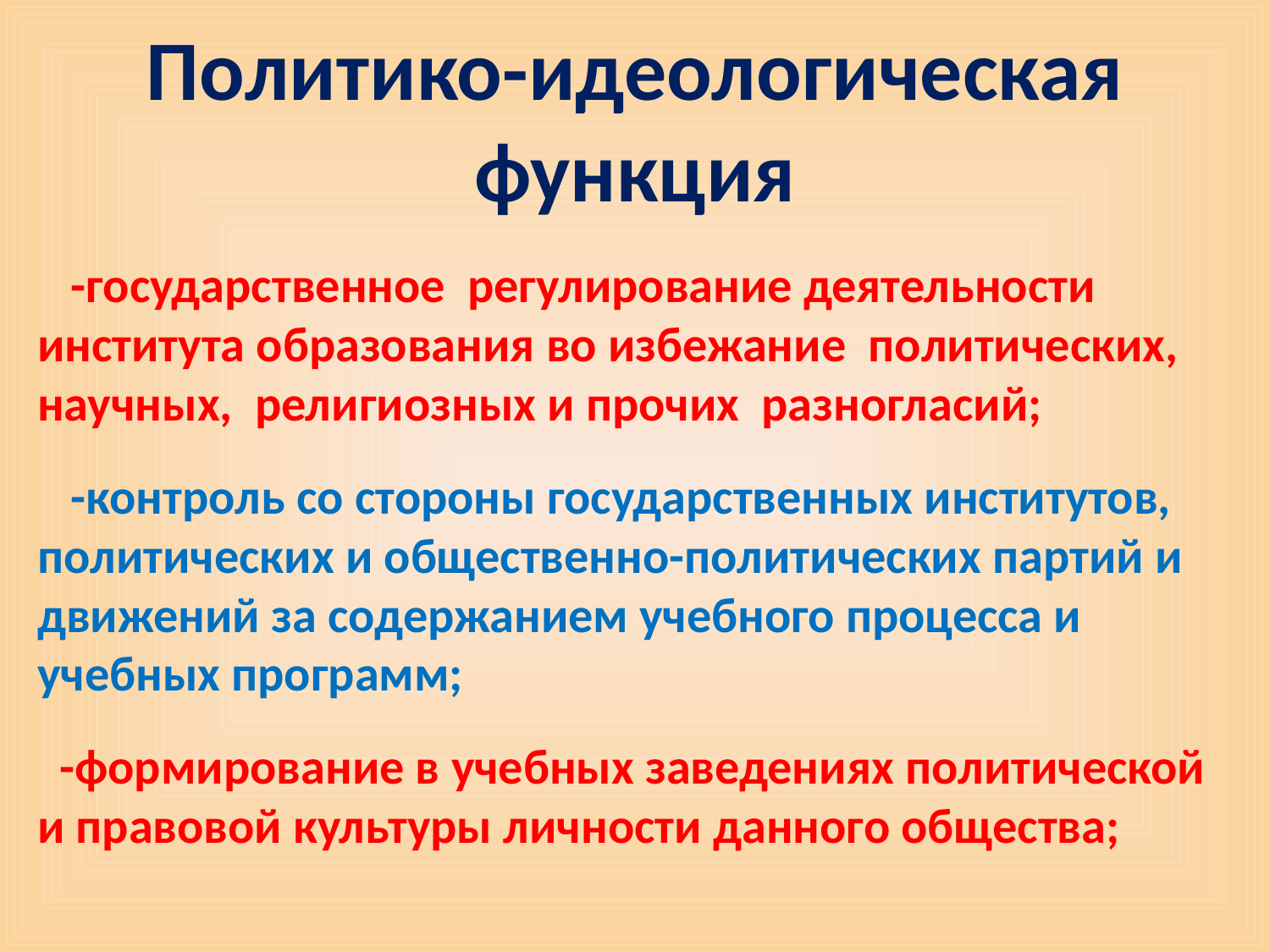

# Политико-идеологическая функция
   -государственное  регулирование деятельности института образования во избежание  политических, научных,  религиозных и прочих  разногласий;

   -контроль со стороны государственных институтов, политических и общественно-политических партий и движений за содержанием учебного процесса и учебных программ;

  -формирование в учебных заведениях политической и правовой культуры личности данного общества;